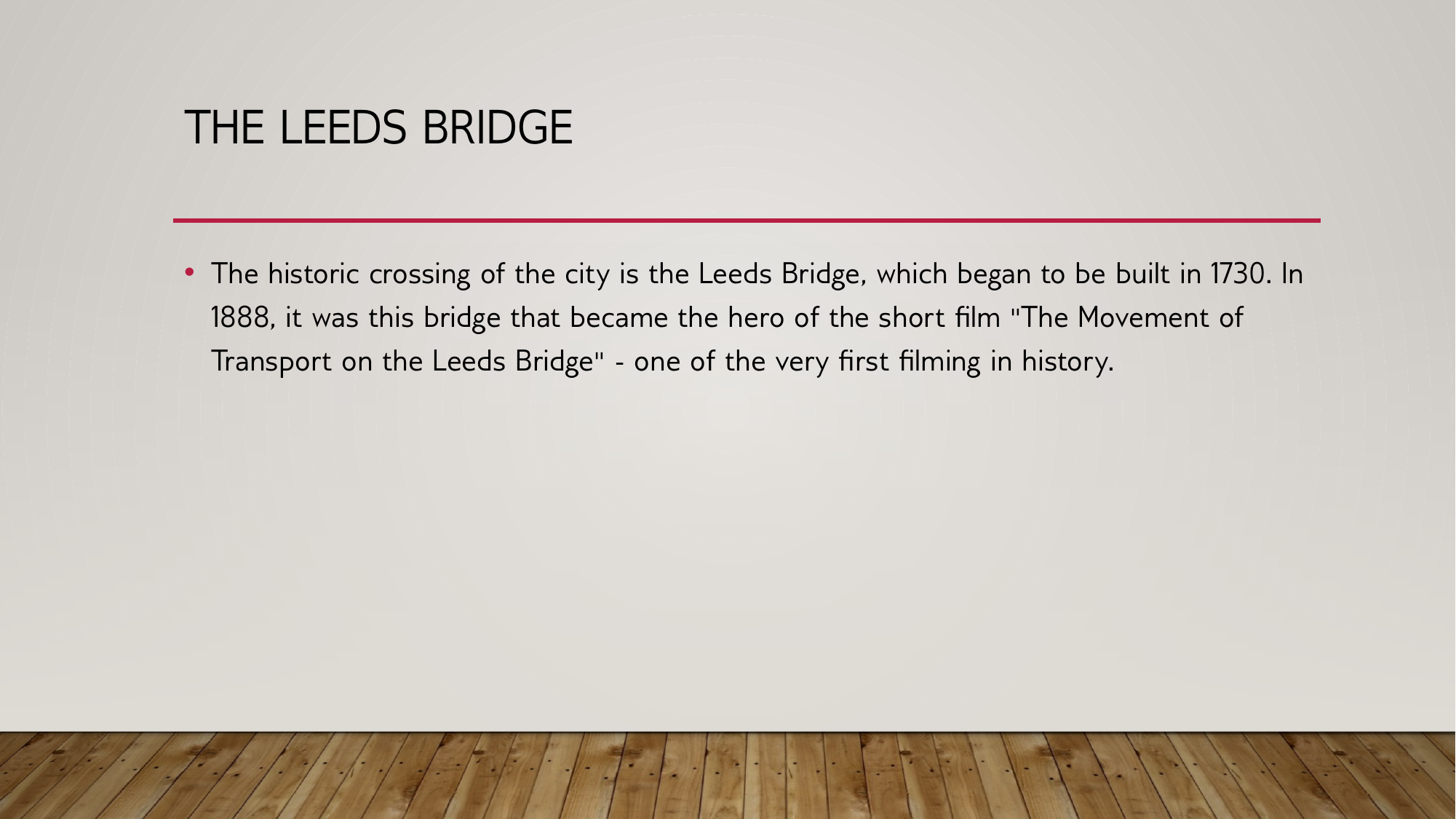

# The Leeds Bridge
The historic crossing of the city is the Leeds Bridge, which began to be built in 1730. In 1888, it was this bridge that became the hero of the short film "The Movement of Transport on the Leeds Bridge" - one of the very first filming in history.